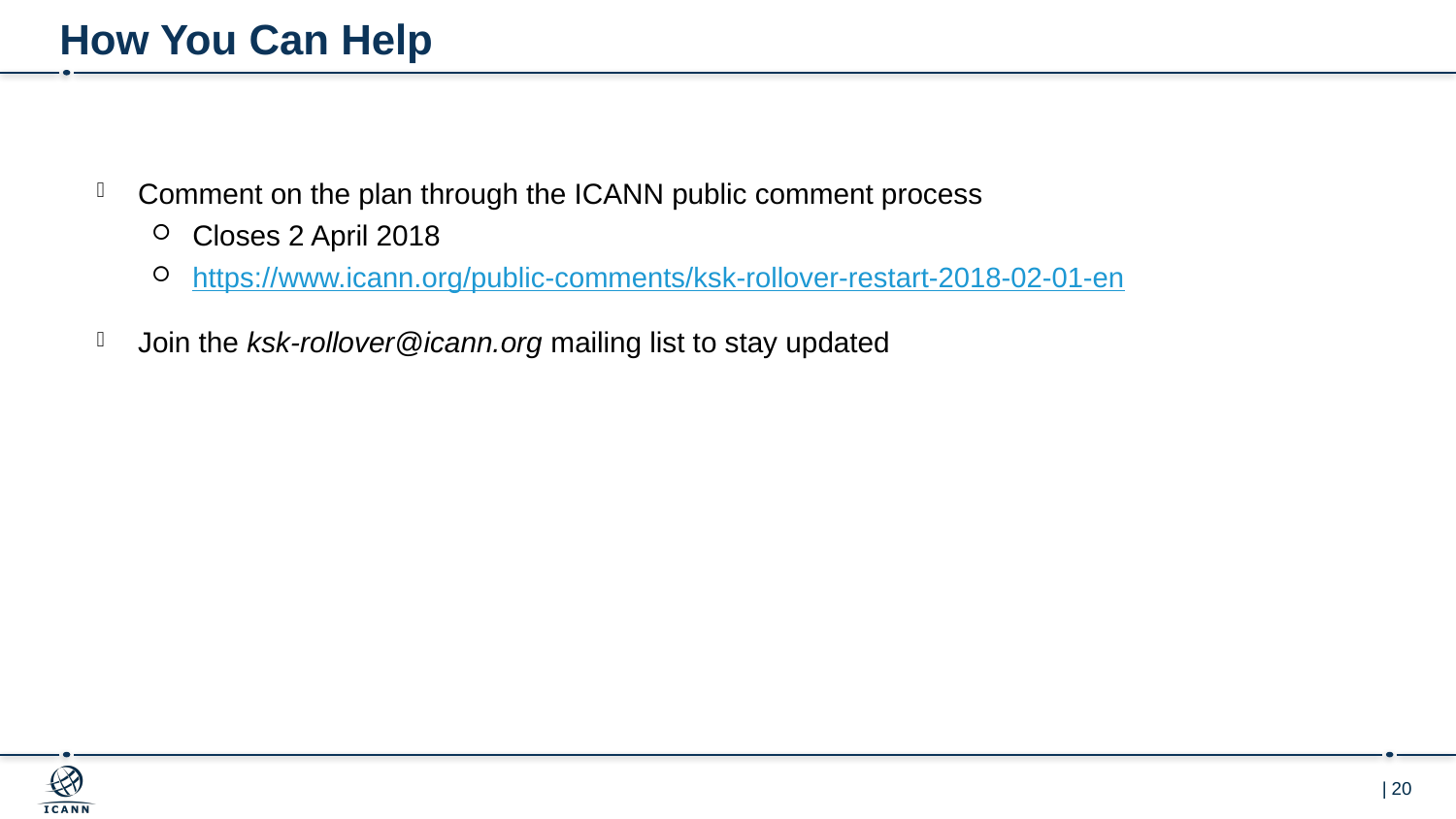

# How You Can Help
Comment on the plan through the ICANN public comment process
Closes 2 April 2018
https://www.icann.org/public-comments/ksk-rollover-restart-2018-02-01-en
Join the ksk-rollover@icann.org mailing list to stay updated